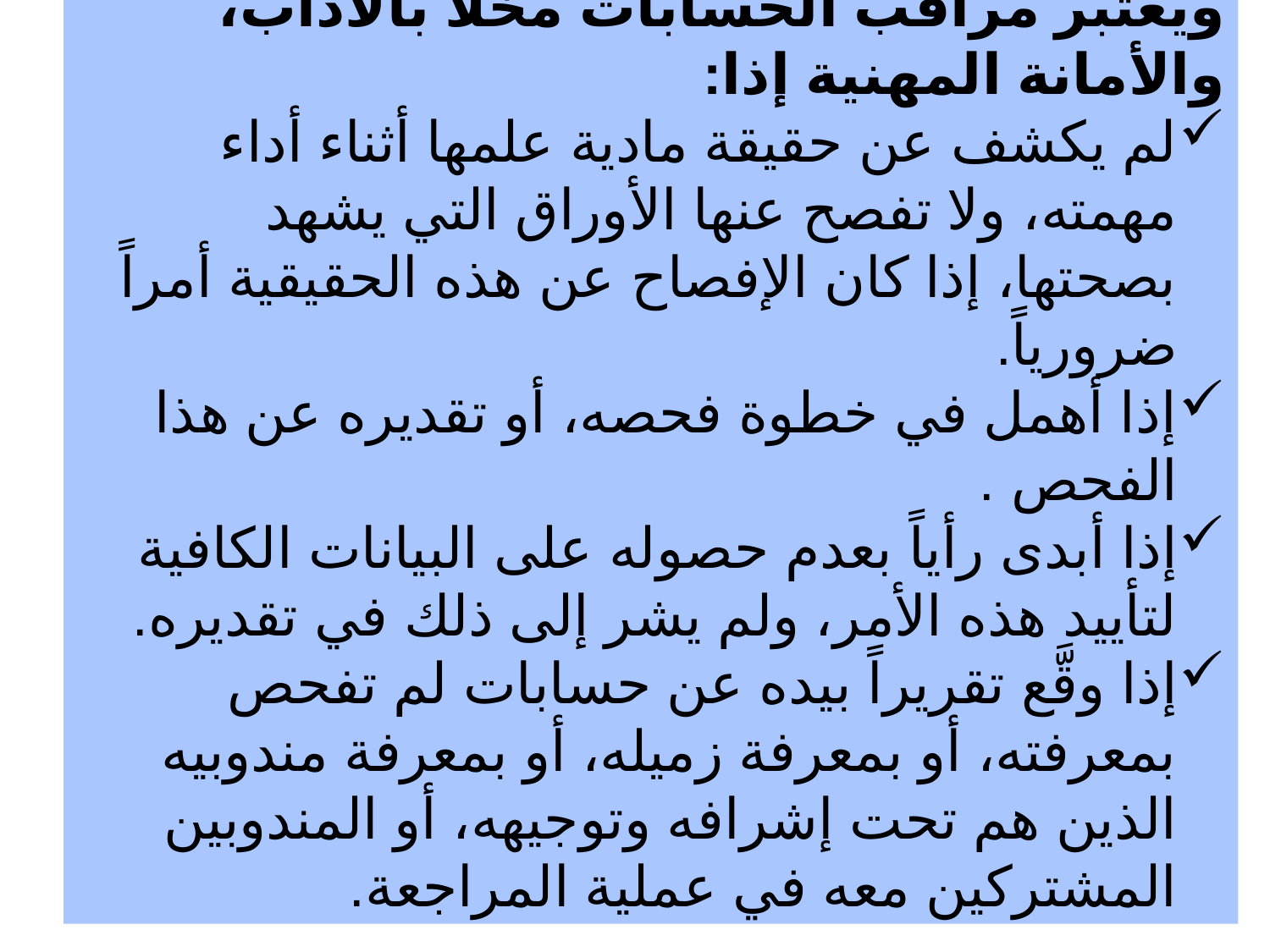

ويعتبر مراقب الحسابات مخلاً بالآداب، والأمانة المهنية إذا:
لم يكشف عن حقيقة مادية علمها أثناء أداء مهمته، ولا تفصح عنها الأوراق التي يشهد بصحتها، إذا كان الإفصاح عن هذه الحقيقية أمراً ضرورياً.
إذا أهمل في خطوة فحصه، أو تقديره عن هذا الفحص .
إذا أبدى رأياً بعدم حصوله على البيانات الكافية لتأييد هذه الأمر، ولم يشر إلى ذلك في تقديره.
إذا وقَّع تقريراً بيده عن حسابات لم تفحص بمعرفته، أو بمعرفة زميله، أو بمعرفة مندوبيه الذين هم تحت إشرافه وتوجيهه، أو المندوبين المشتركين معه في عملية المراجعة.